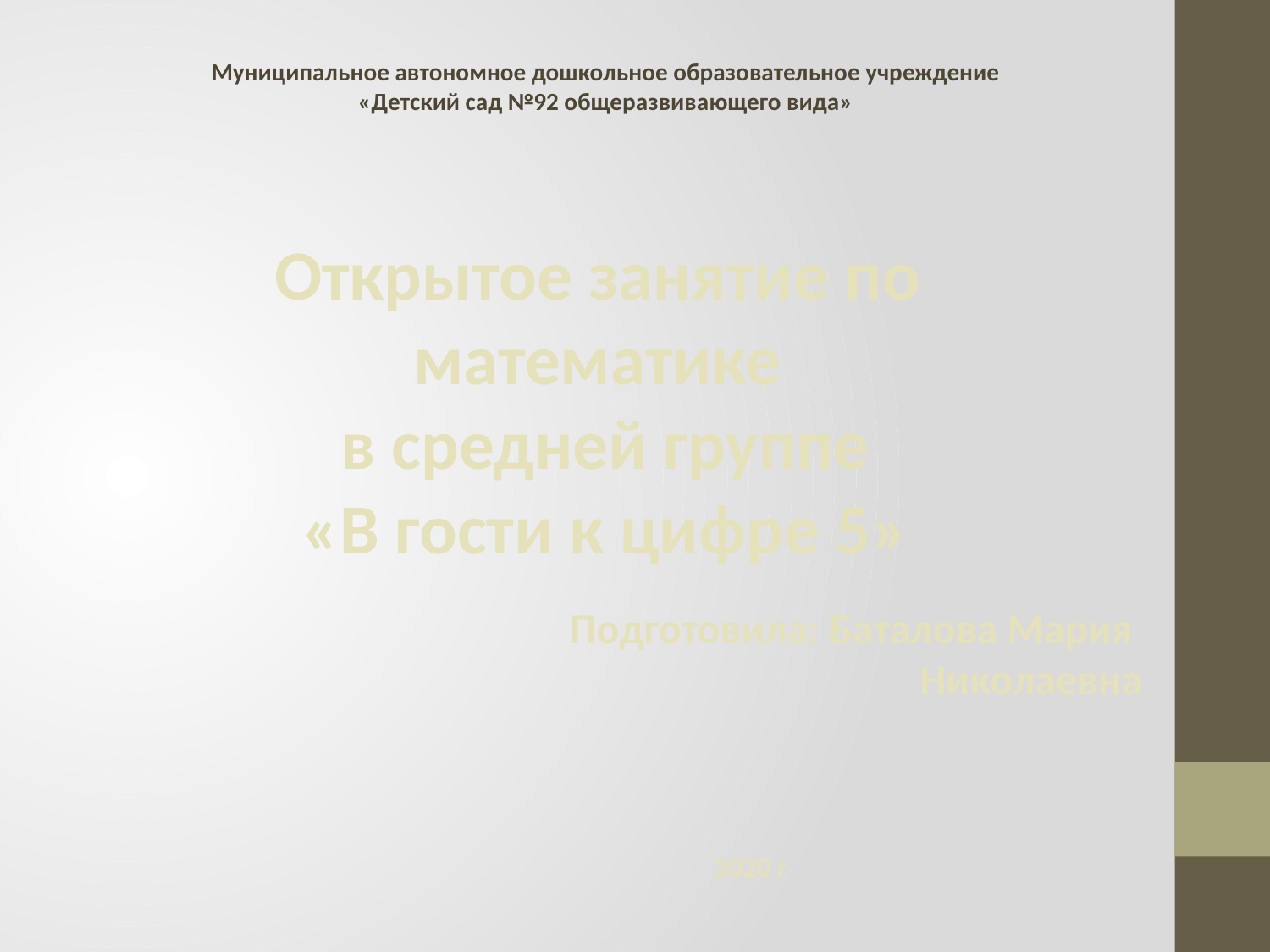

Муниципальное автономное дошкольное образовательное учреждение
«Детский сад №92 общеразвивающего вида»

Открытое занятие по
математике
в средней группе
«В гости к цифре 5»
Подготовила: Баталова Мария
                    Николаевна
2020 г